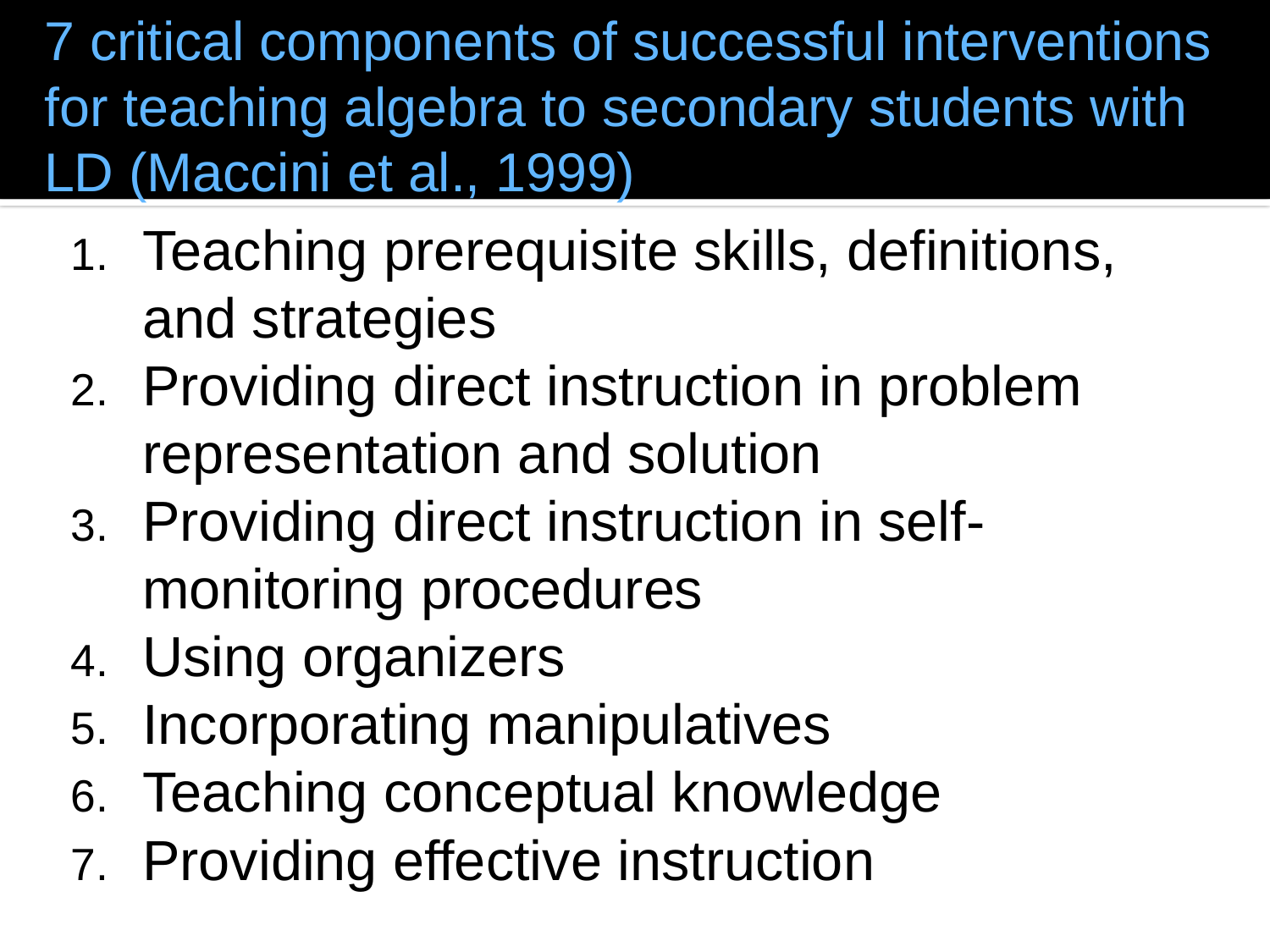

7 critical components of successful interventions for teaching algebra to secondary students with LD (Maccini et al., 1999)

Teaching prerequisite skills, definitions, and strategies
Providing direct instruction in problem representation and solution
Providing direct instruction in self-monitoring procedures
Using organizers
Incorporating manipulatives
Teaching conceptual knowledge
Providing effective instruction